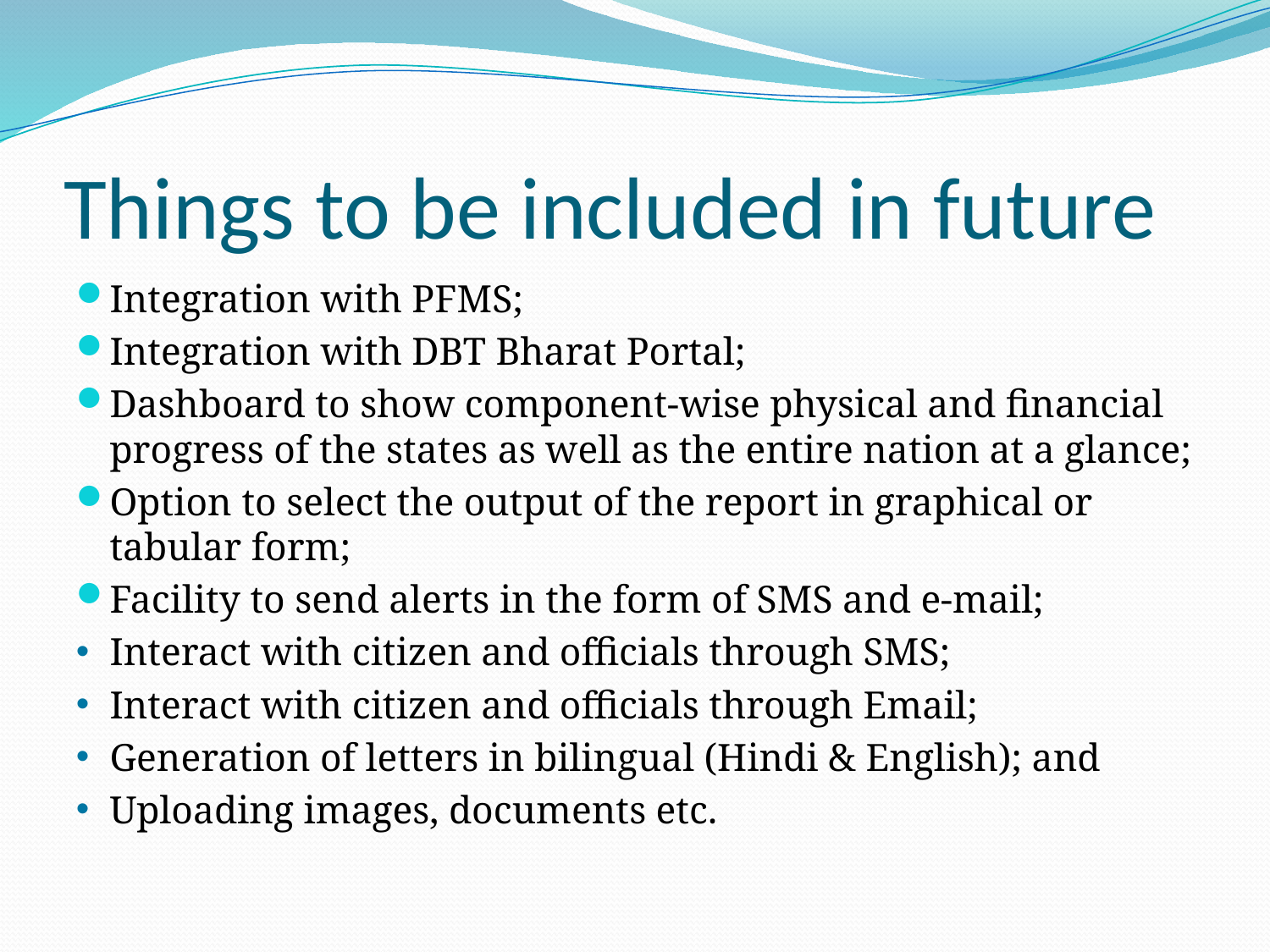

# Things to be included in future
Integration with PFMS;
Integration with DBT Bharat Portal;
Dashboard to show component-wise physical and financial progress of the states as well as the entire nation at a glance;
Option to select the output of the report in graphical or tabular form;
Facility to send alerts in the form of SMS and e-mail;
Interact with citizen and officials through SMS;
Interact with citizen and officials through Email;
Generation of letters in bilingual (Hindi & English); and
Uploading images, documents etc.